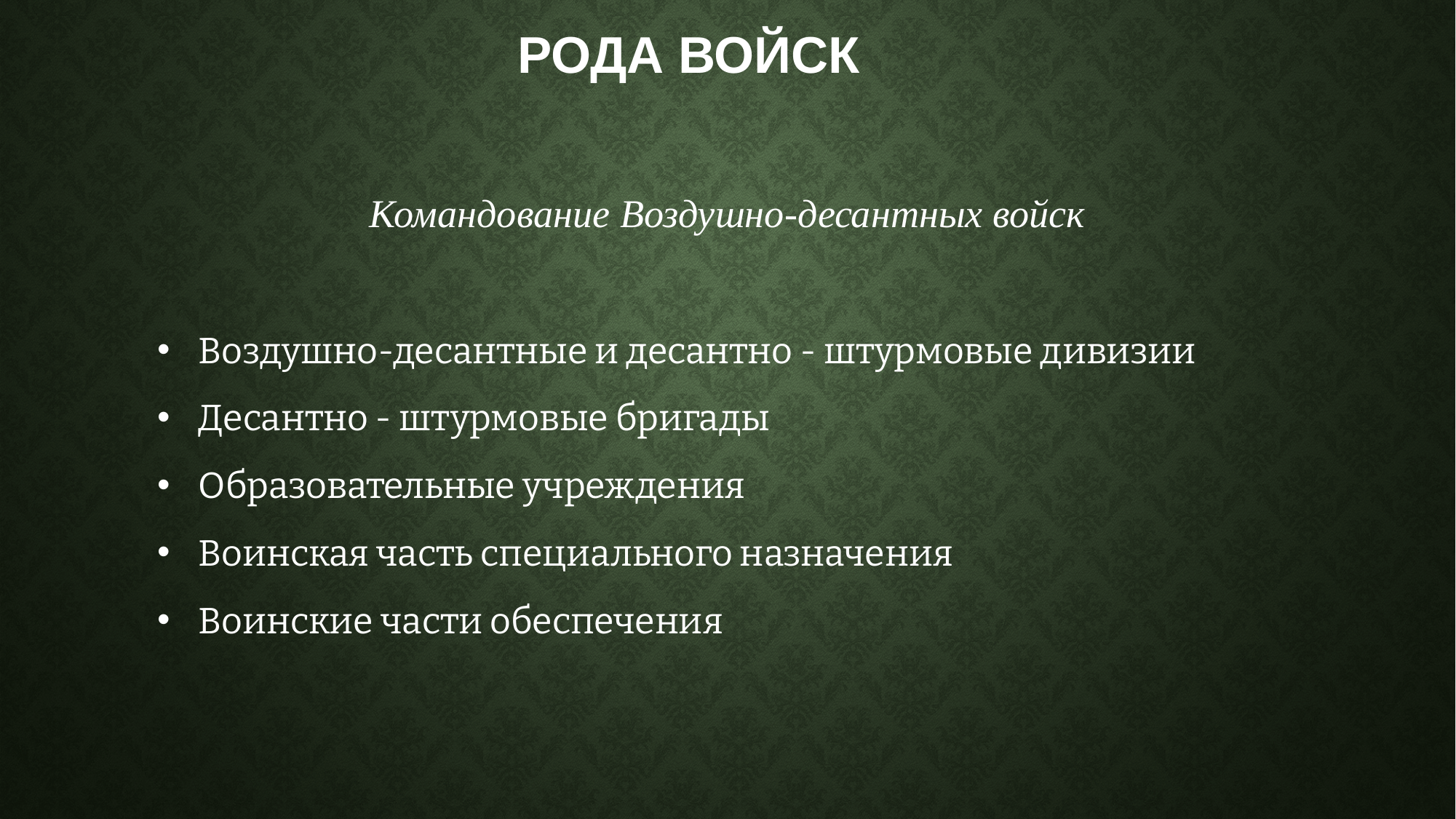

# Рода войск
Командование Воздушно-десантных войск

Воздушно-десантные и десантно - штурмовые дивизии
Десантно - штурмовые бригады
Образовательные учреждения
Воинская часть специального назначения
Воинские части обеспечения